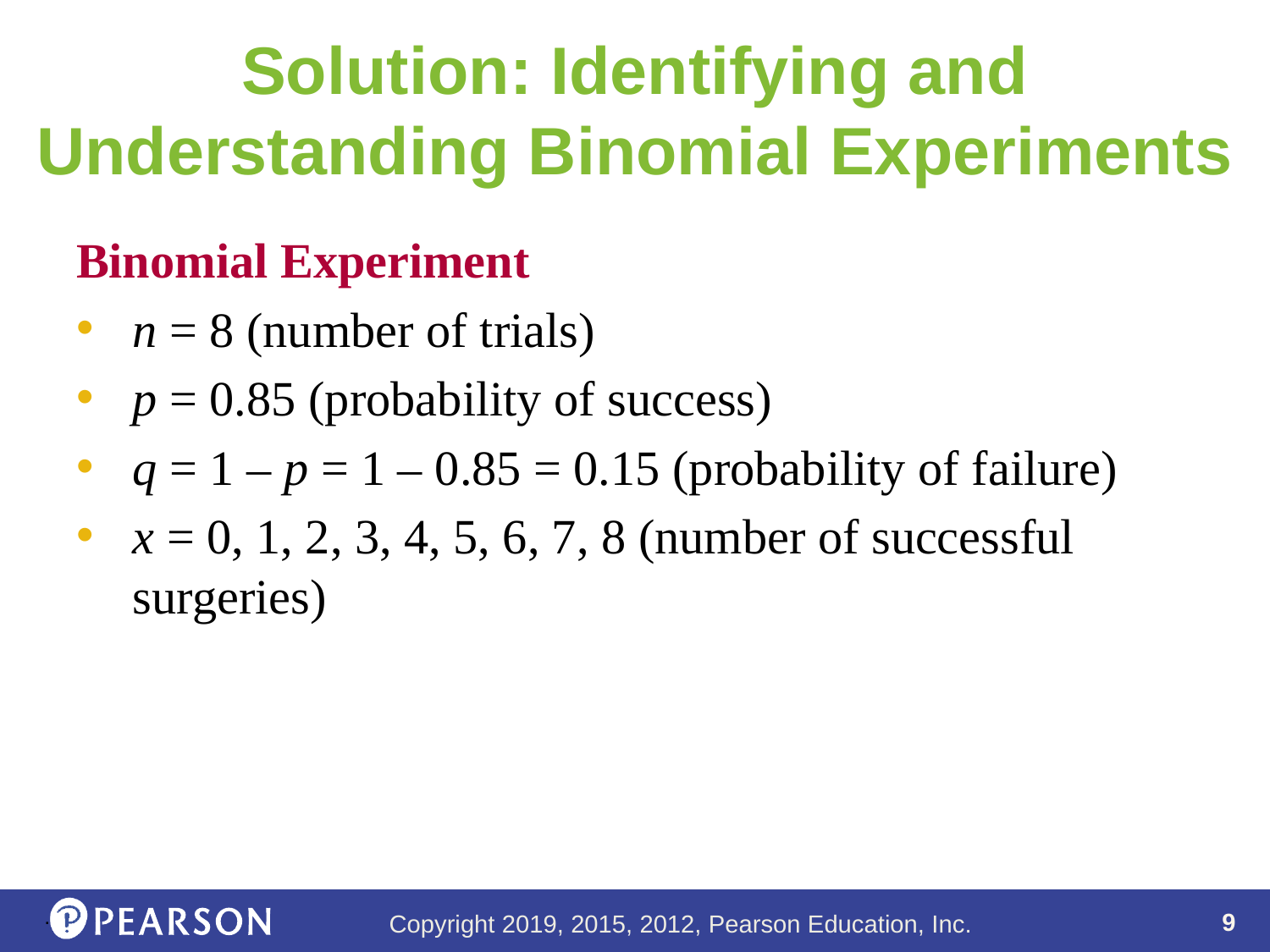

# Solution: Identifying and Understanding Binomial Experiments
Binomial Experiment
n = 8 (number of trials)
p = 0.85 (probability of success)
q = 1 – p = 1 – 0.85 = 0.15 (probability of failure)
x = 0, 1, 2, 3, 4, 5, 6, 7, 8 (number of successful surgeries)

.